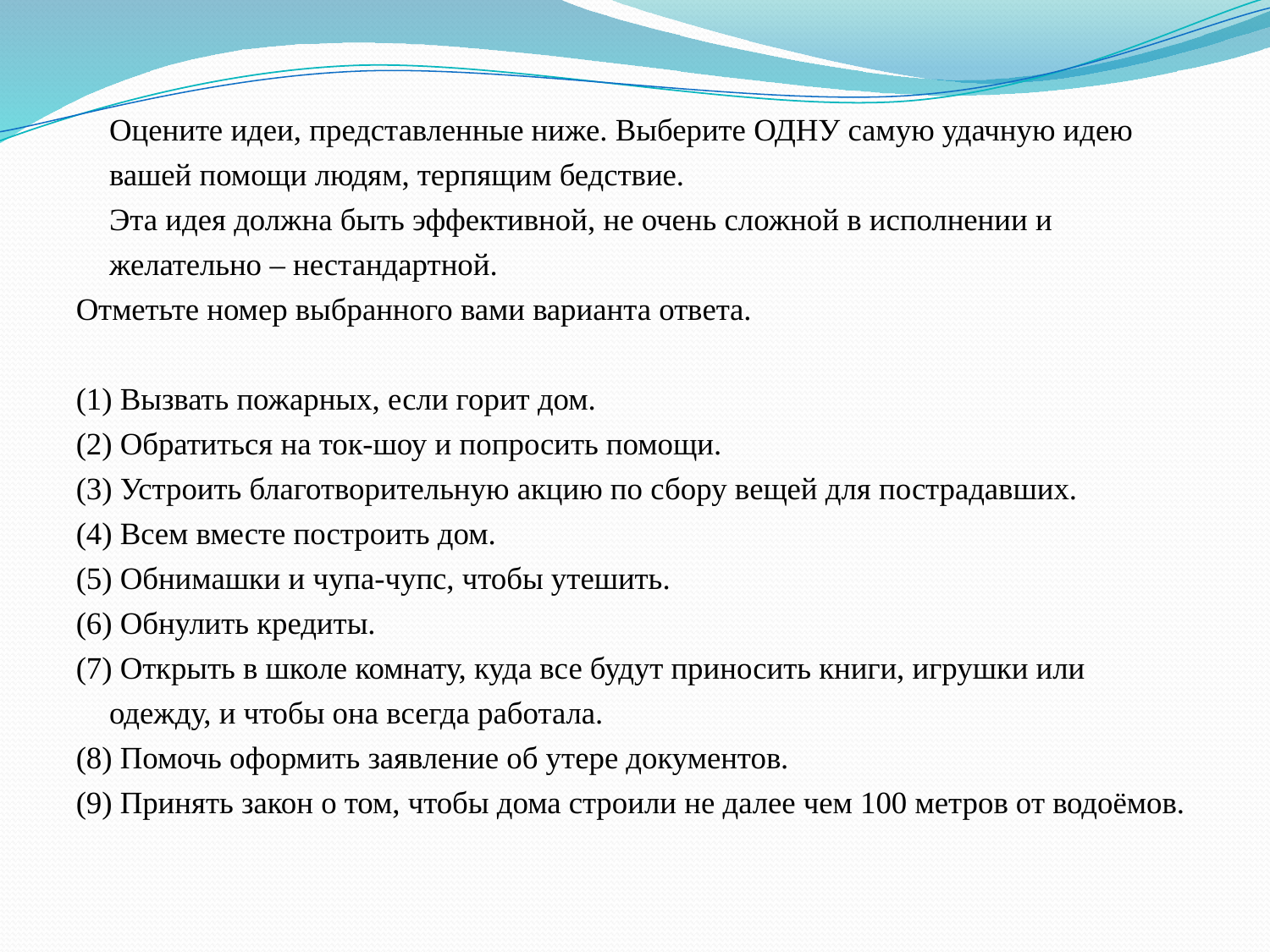

Оцените идеи, представленные ниже. Выберите ОДНУ самую удачную идею вашей помощи людям, терпящим бедствие.
	Эта идея должна быть эффективной, не очень сложной в исполнении и желательно – нестандартной.
Отметьте номер выбранного вами варианта ответа.

(1) Вызвать пожарных, если горит дом.
(2) Обратиться на ток-шоу и попросить помощи.
(3) Устроить благотворительную акцию по сбору вещей для пострадавших.
(4) Всем вместе построить дом.
(5) Обнимашки и чупа-чупс, чтобы утешить.
(6) Обнулить кредиты.
(7) Открыть в школе комнату, куда все будут приносить книги, игрушки или одежду, и чтобы она всегда работала.
(8) Помочь оформить заявление об утере документов.
(9) Принять закон о том, чтобы дома строили не далее чем 100 метров от водоёмов.